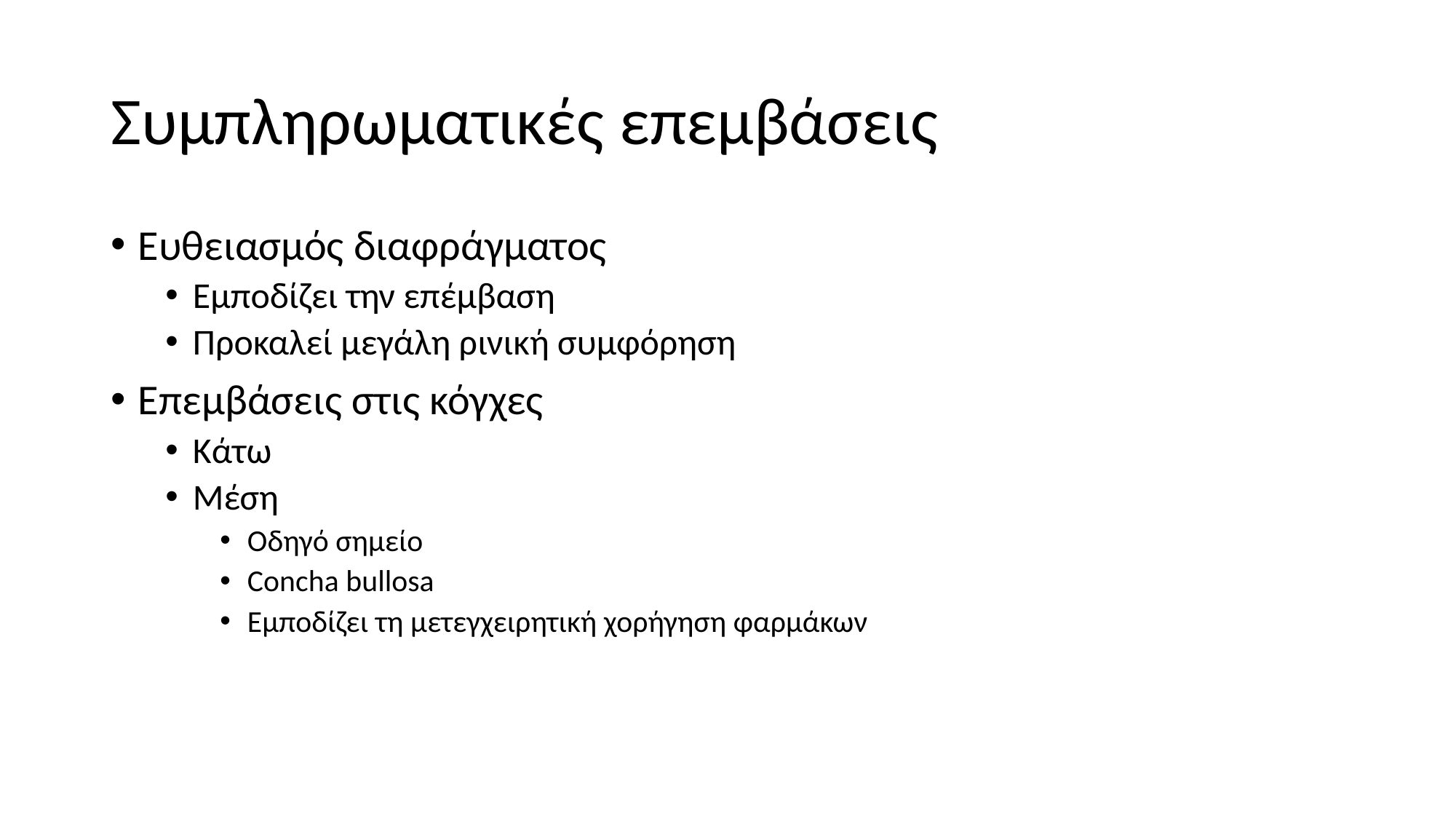

# Συμπληρωματικές επεμβάσεις
Ευθειασμός διαφράγματος
Εμποδίζει την επέμβαση
Προκαλεί μεγάλη ρινική συμφόρηση
Επεμβάσεις στις κόγχες
Κάτω
Μέση
Οδηγό σημείο
Concha bullosa
Εμποδίζει τη μετεγχειρητική χορήγηση φαρμάκων